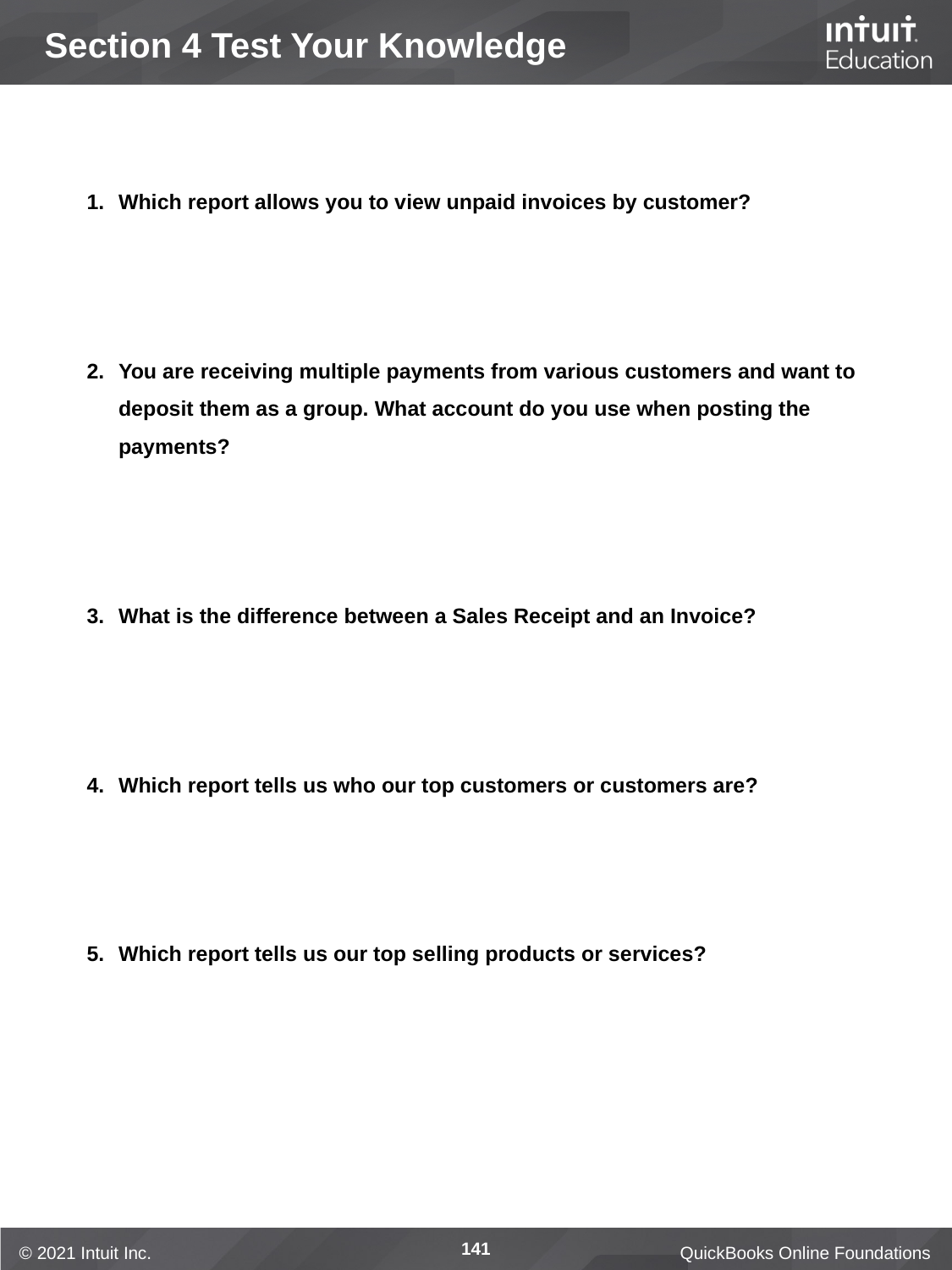

# Section 4 Test Your Knowledge
Which report allows you to view unpaid invoices by customer?

You are receiving multiple payments from various customers and want to deposit them as a group. What account do you use when posting the payments?

What is the difference between a Sales Receipt and an Invoice?

Which report tells us who our top customers or customers are?

Which report tells us our top selling products or services?

141